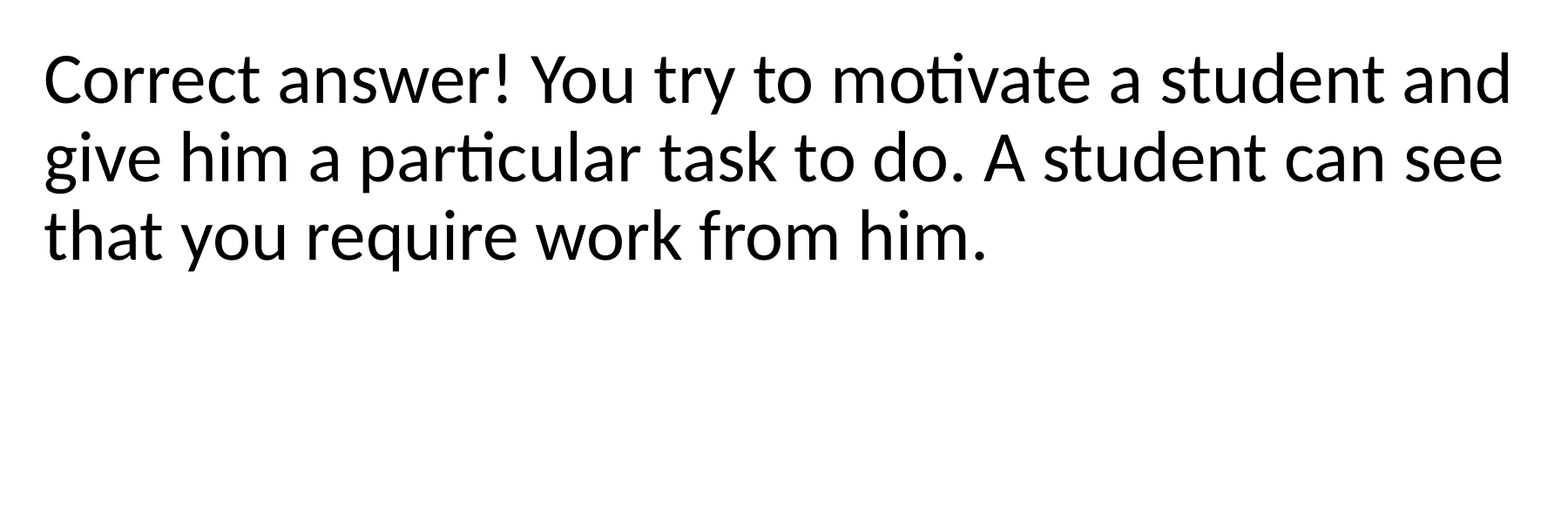

Correct answer! You try to motivate a student and give him a particular task to do. A student can see that you require work from him.